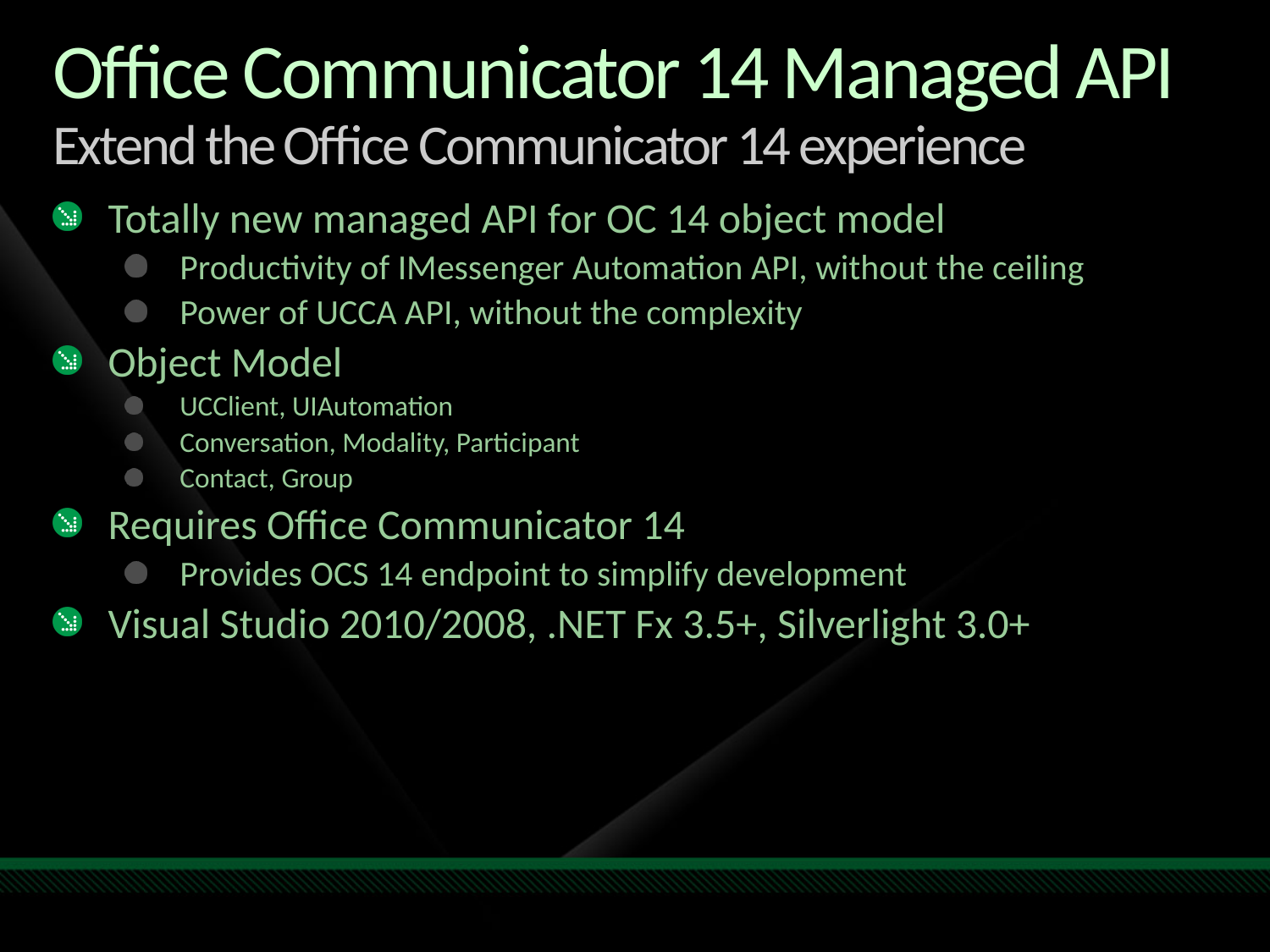

# Office Communicator 14 Managed API Extend the Office Communicator 14 experience
Totally new managed API for OC 14 object model
Productivity of IMessenger Automation API, without the ceiling
Power of UCCA API, without the complexity
Object Model
UCClient, UIAutomation
Conversation, Modality, Participant
Contact, Group
Requires Office Communicator 14
Provides OCS 14 endpoint to simplify development
Visual Studio 2010/2008, .NET Fx 3.5+, Silverlight 3.0+